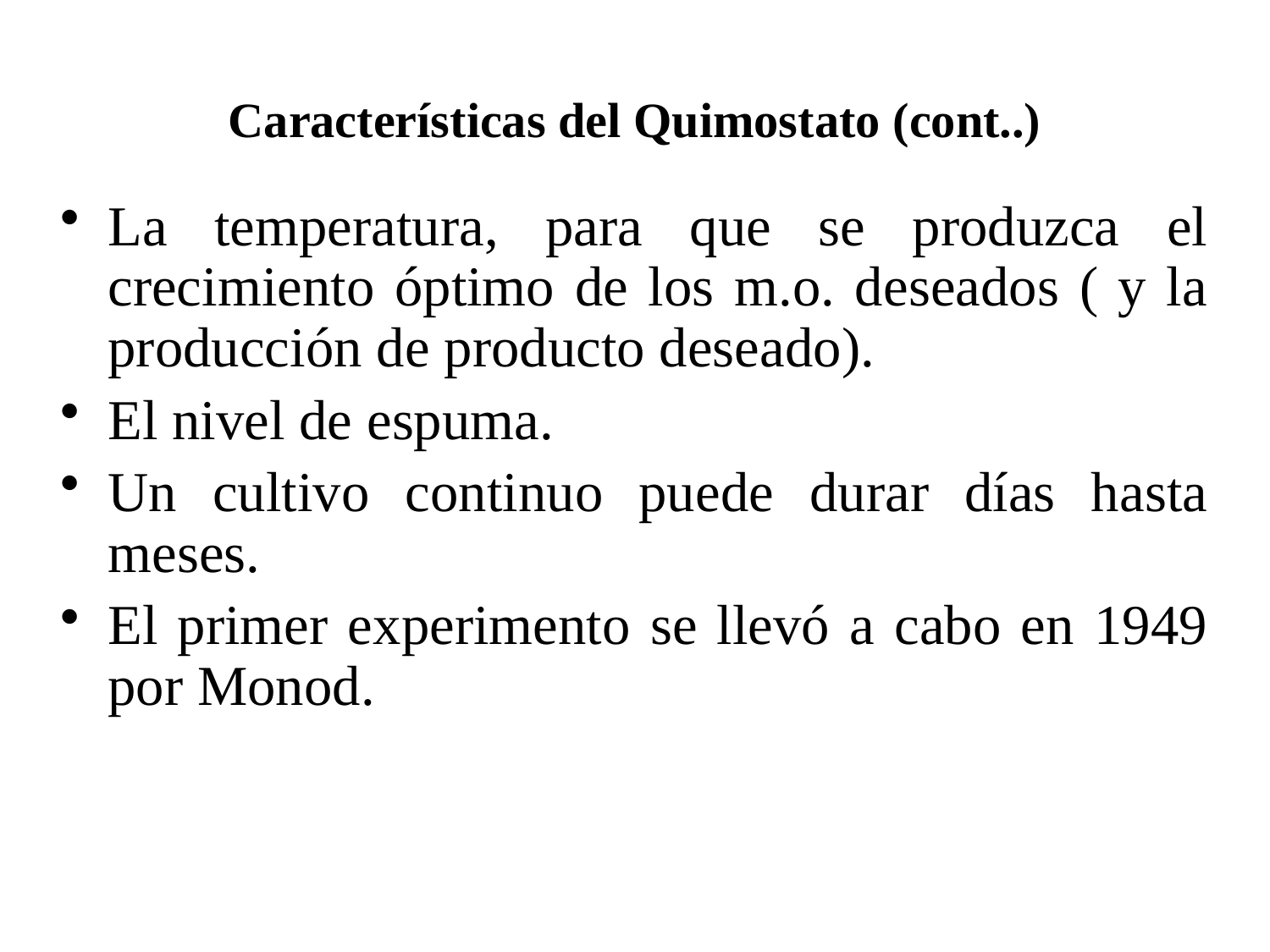

# Características del Quimostato (cont..)
La temperatura, para que se produzca el crecimiento óptimo de los m.o. deseados ( y la producción de producto deseado).
El nivel de espuma.
Un cultivo continuo puede durar días hasta meses.
El primer experimento se llevó a cabo en 1949 por Monod.